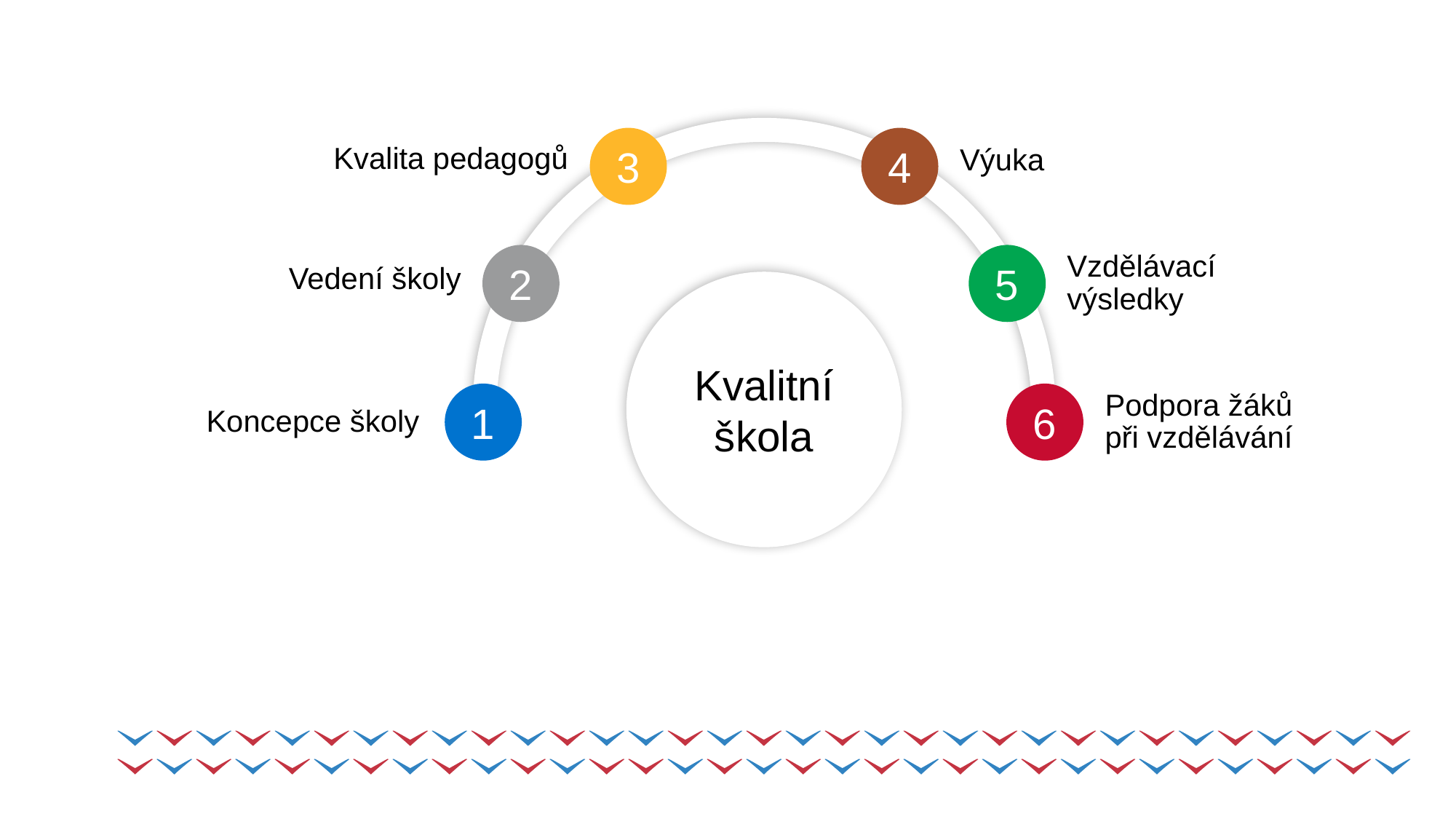

3
4
Kvalita pedagogů
Výuka
2
5
Vedení školy
Vzdělávací výsledky
Kvalitní škola
1
6
Podpora žáků při vzdělávání
Koncepce školy